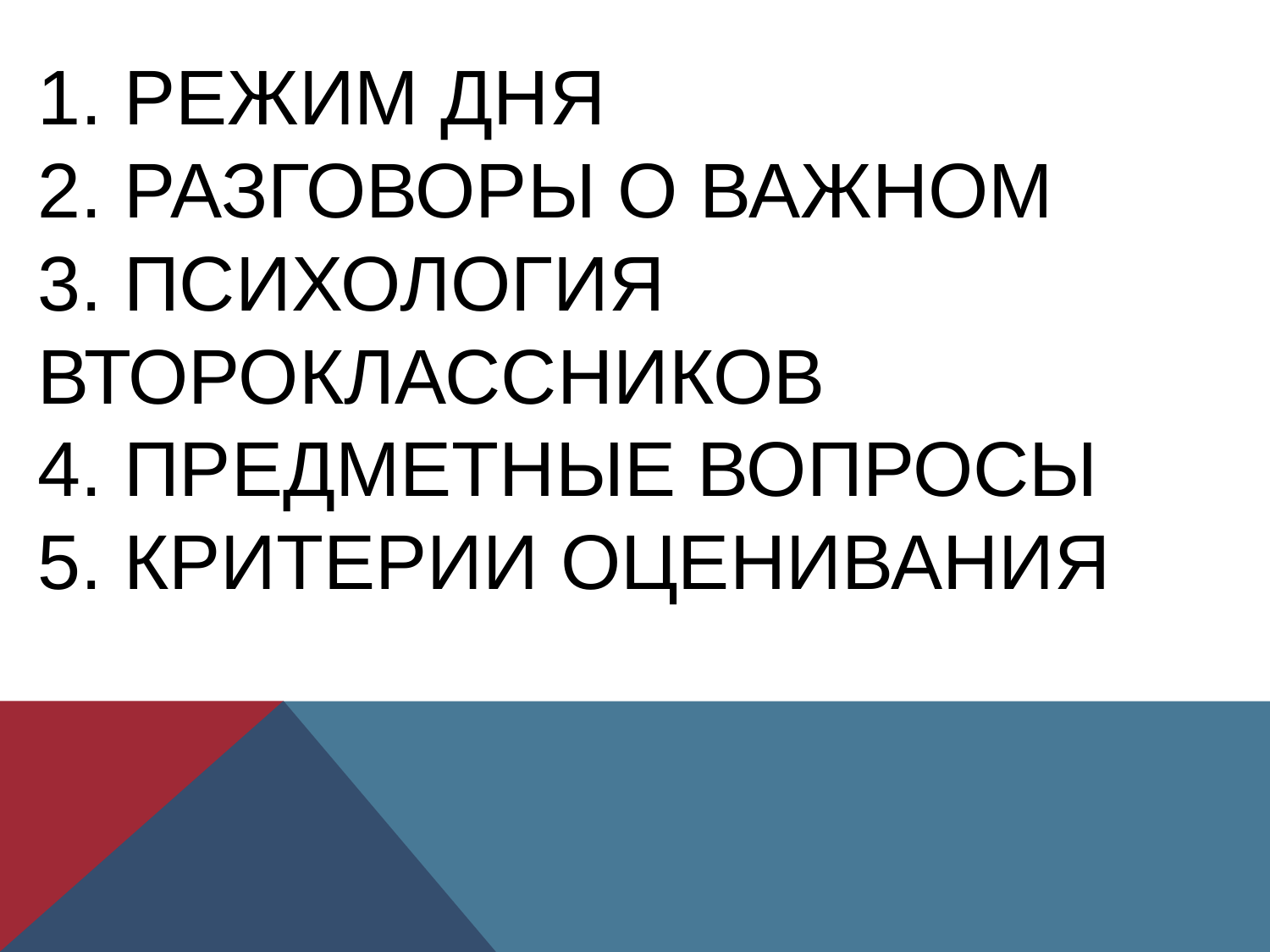

# 1. Режим дня 2. Разговоры о важном 3. Психология второклассников 4. Предметные вопросы 5. Критерии оценивания